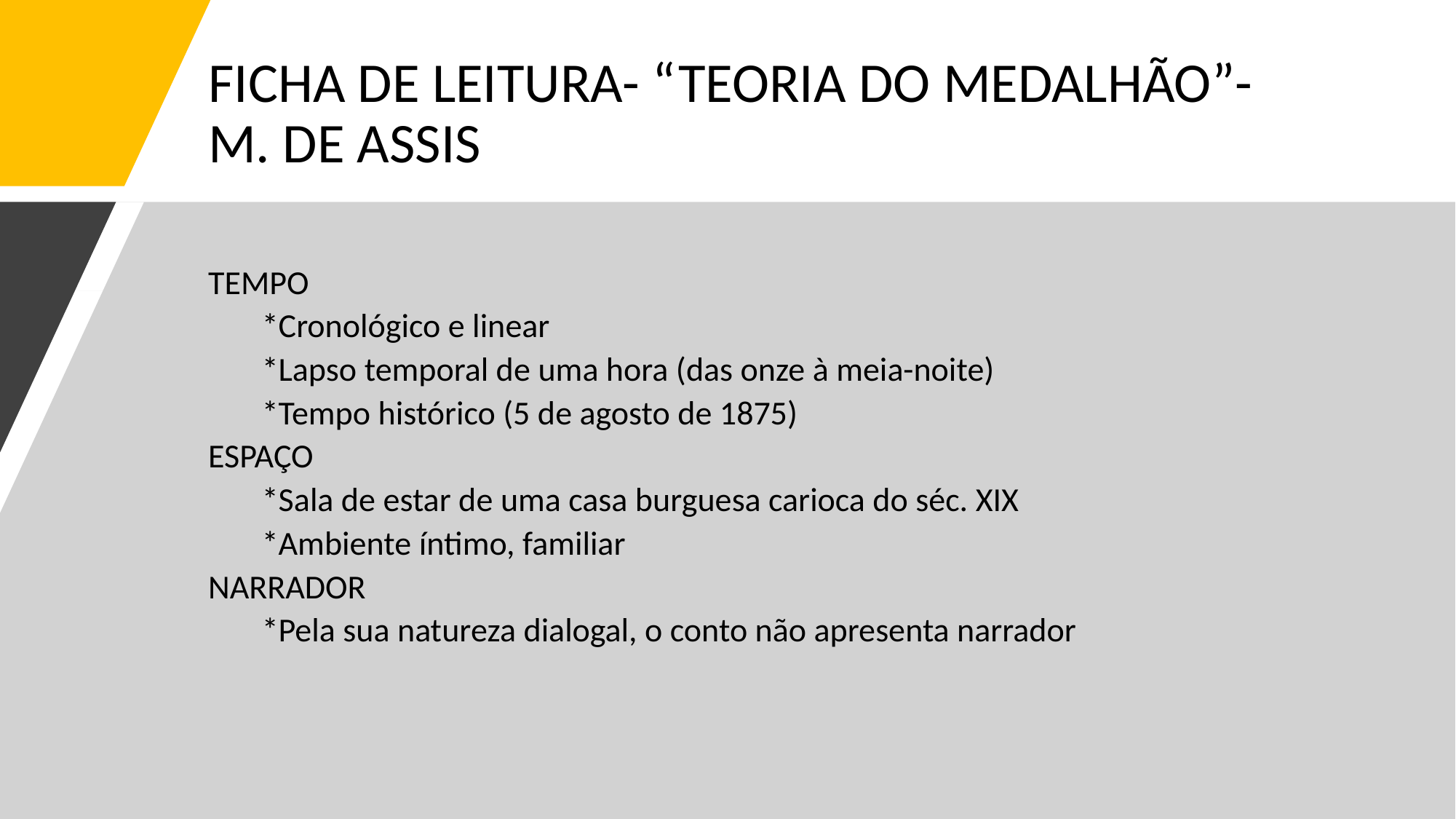

# FICHA DE LEITURA- “TEORIA DO MEDALHÃO”- M. DE ASSIS

TEMPO
       *Cronológico e linear
       *Lapso temporal de uma hora (das onze à meia-noite)
       *Tempo histórico (5 de agosto de 1875)
ESPAÇO
       *Sala de estar de uma casa burguesa carioca do séc. XIX
       *Ambiente íntimo, familiar
NARRADOR
       *Pela sua natureza dialogal, o conto não apresenta narrador